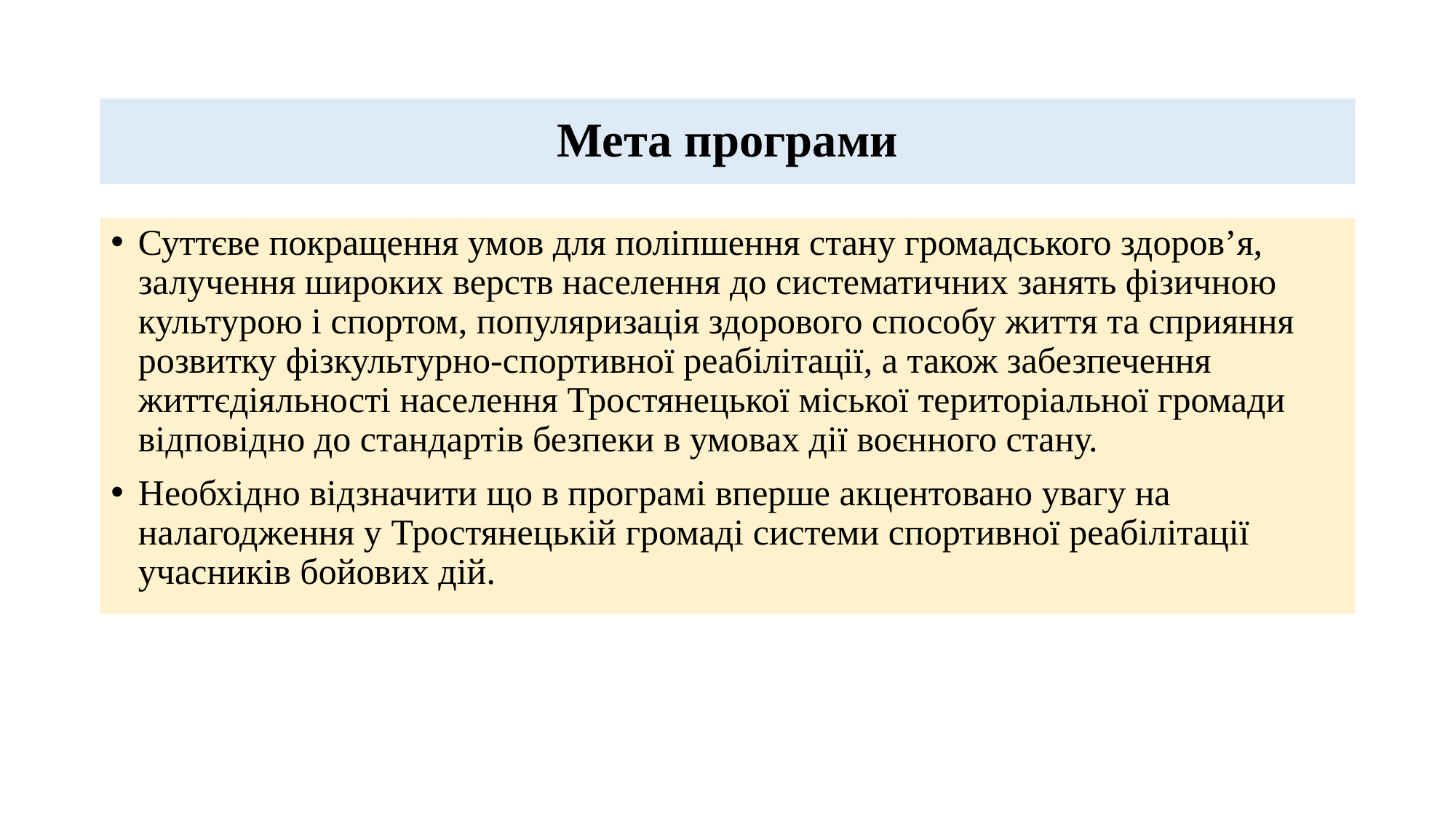

# Мета програми
Суттєве покращення умов для поліпшення стану громадського здоров’я, залучення широких верств населення до систематичних занять фізичною культурою і спортом, популяризація здорового способу життя та сприяння розвитку фізкультурно-спортивної реабілітації, а також забезпечення життєдіяльності населення Тростянецької міської територіальної громади відповідно до стандартів безпеки в умовах дії воєнного стану.
Необхідно відзначити що в програмі вперше акцентовано увагу на налагодження у Тростянецькій громаді системи спортивної реабілітації учасників бойових дій.